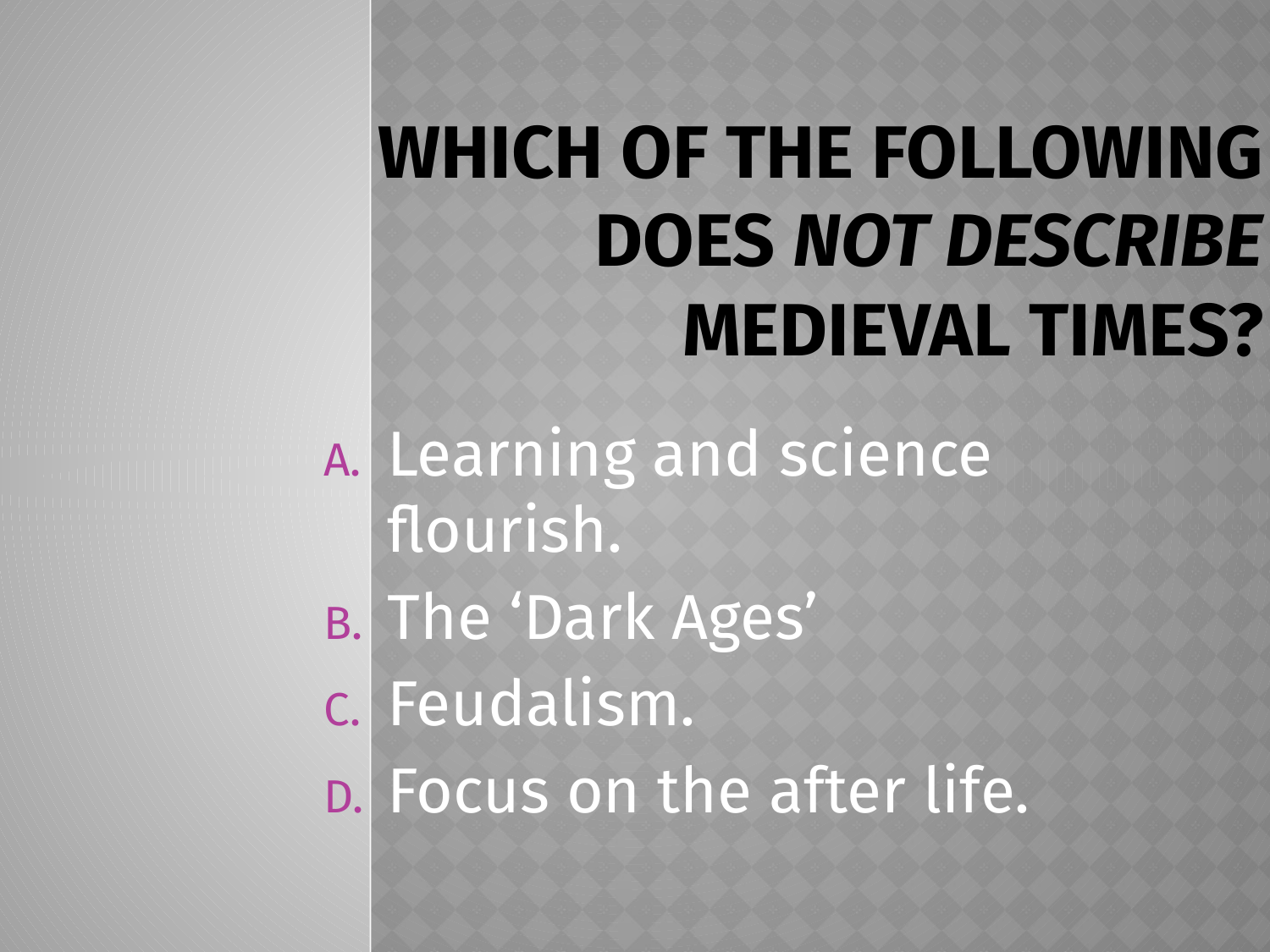

# Which of the following does not describe Medieval times?
Learning and science flourish.
The ‘Dark Ages’
Feudalism.
Focus on the after life.